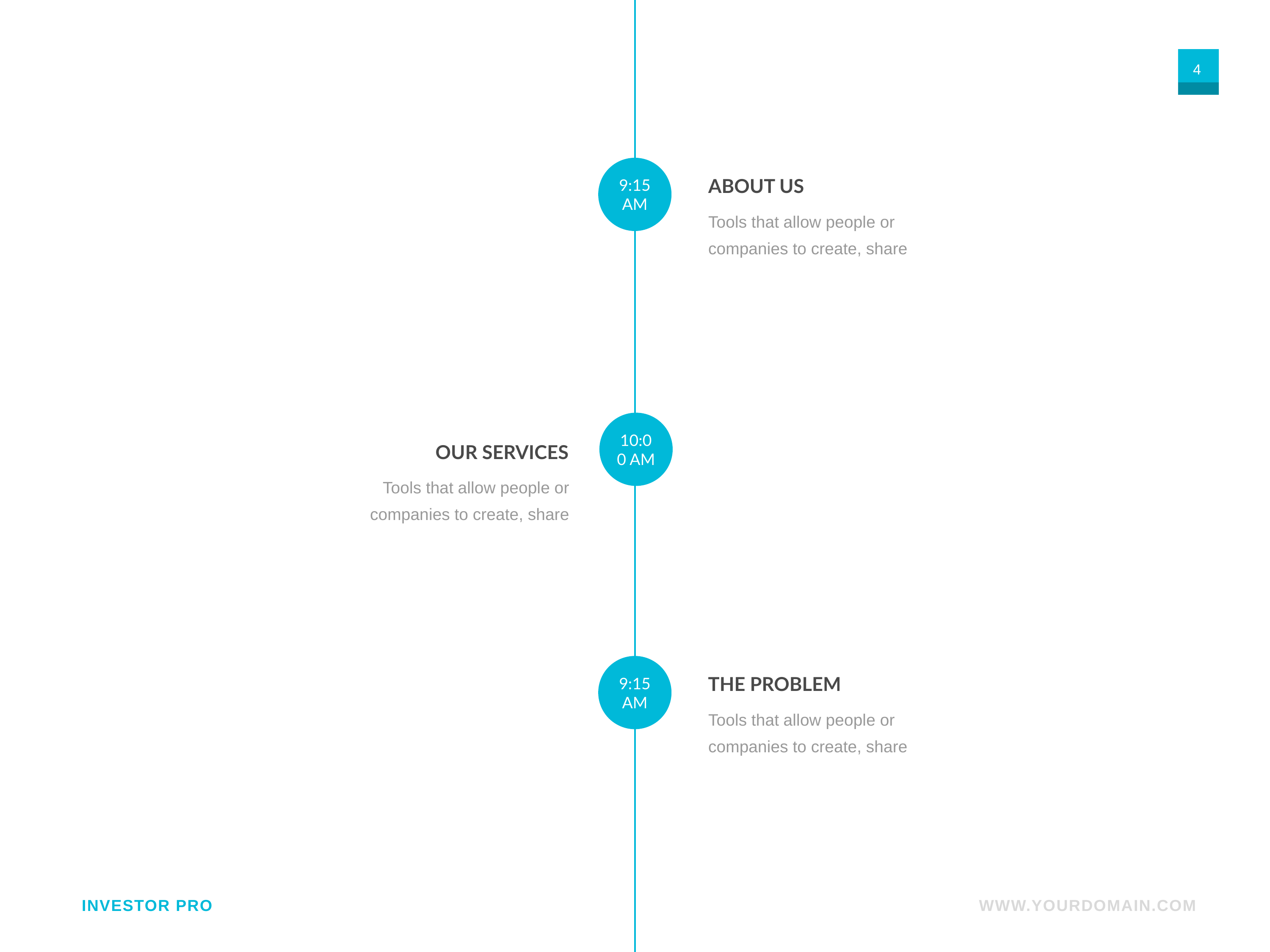

9:15 AM
ABOUT US
Tools that allow people or companies to create, share
10:00 AM
OUR SERVICES
Tools that allow people or companies to create, share
9:15 AM
THE PROBLEM
Tools that allow people or companies to create, share